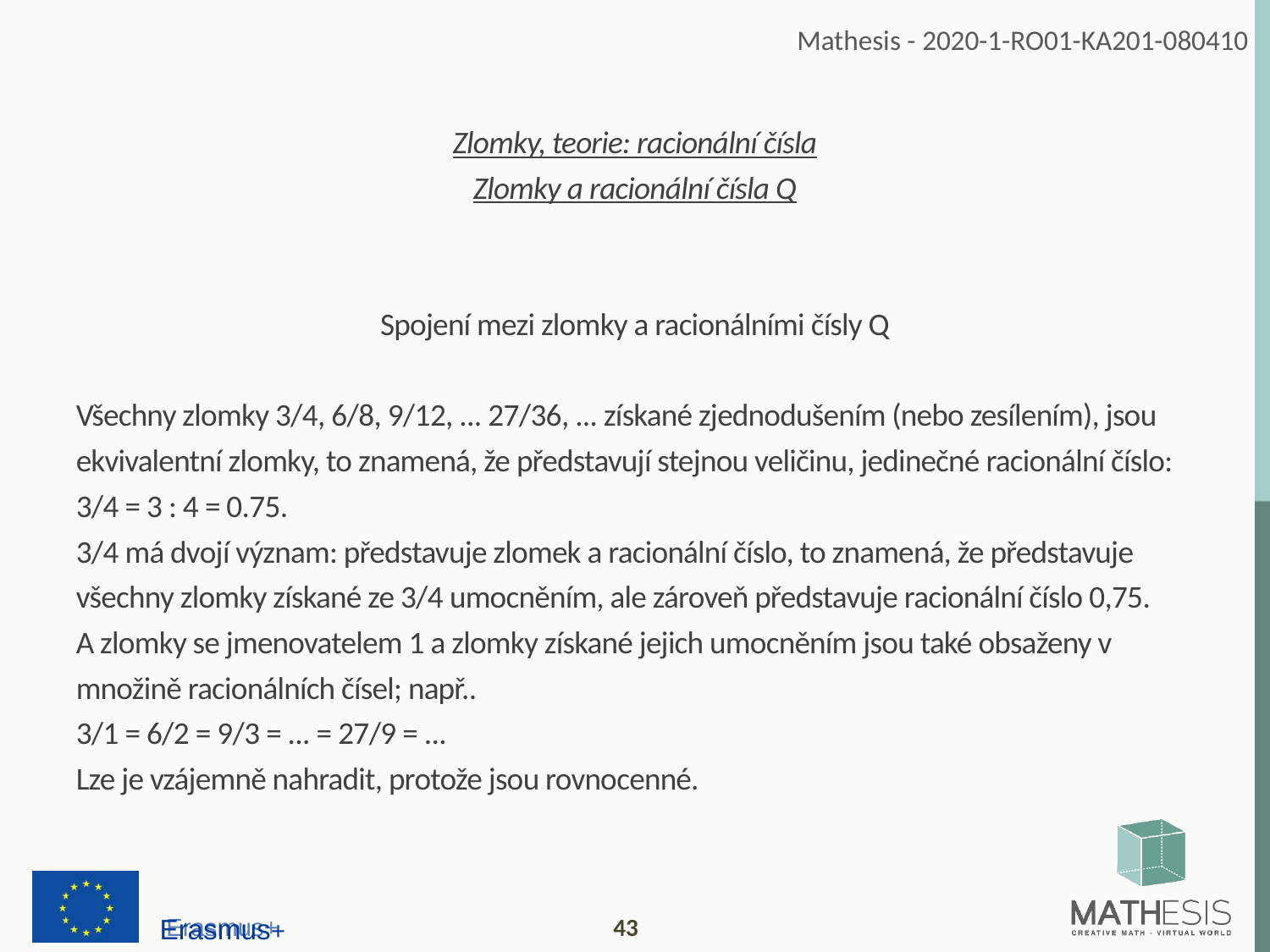

Zlomky, teorie: racionální čísla
Zlomky a racionální čísla Q

Spojení mezi zlomky a racionálními čísly Q

Všechny zlomky 3/4, 6/8, 9/12, ... 27/36, ... získané zjednodušením (nebo zesílením), jsou ekvivalentní zlomky, to znamená, že představují stejnou veličinu, jedinečné racionální číslo:
3/4 = 3 : 4 = 0.75.
3/4 má dvojí význam: představuje zlomek a racionální číslo, to znamená, že představuje všechny zlomky získané ze 3/4 umocněním, ale zároveň představuje racionální číslo 0,75.
A zlomky se jmenovatelem 1 a zlomky získané jejich umocněním jsou také obsaženy v množině racionálních čísel; např..
3/1 = 6/2 = 9/3 = ... = 27/9 = ...
Lze je vzájemně nahradit, protože jsou rovnocenné.